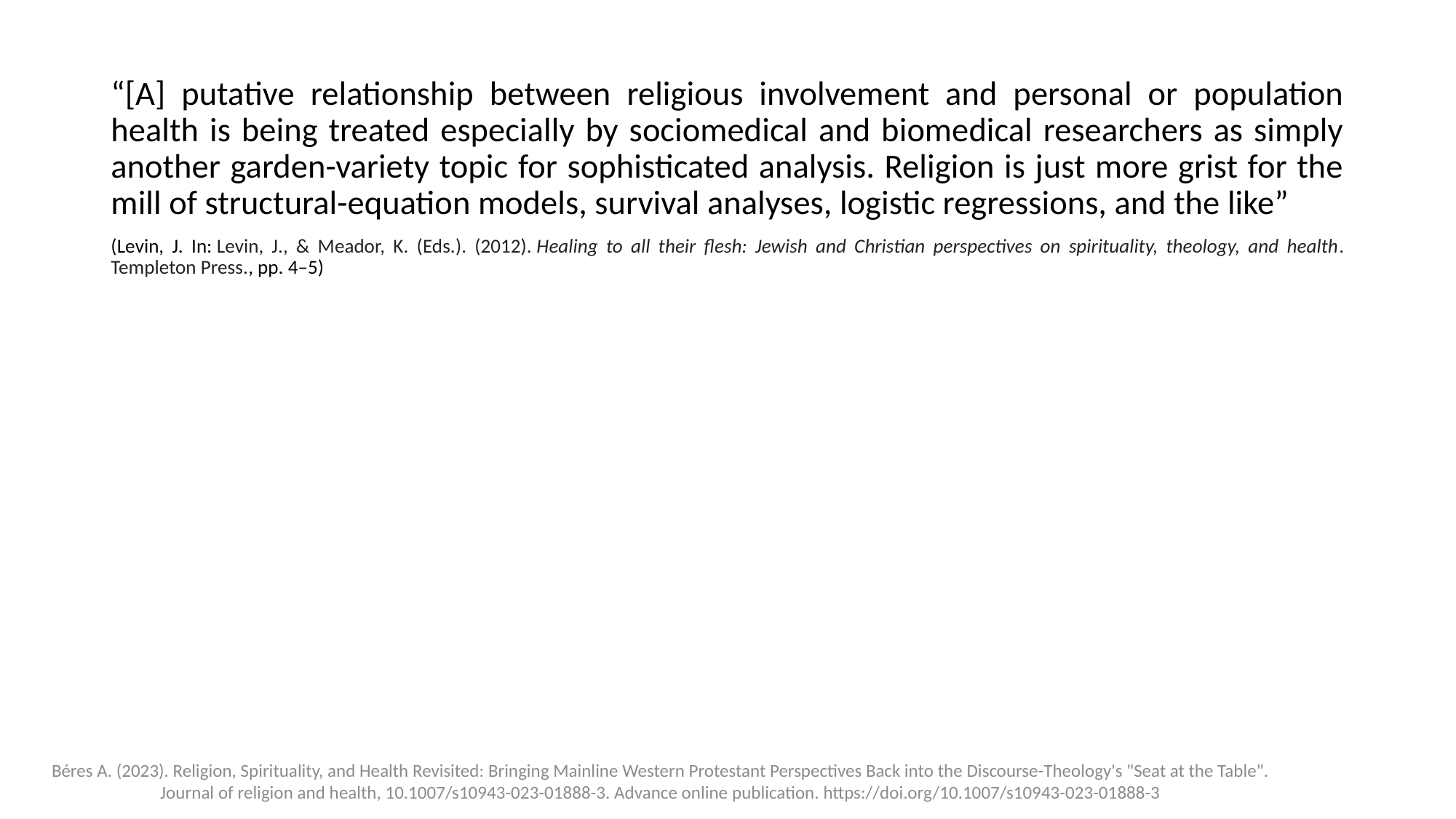

“[A] putative relationship between religious involvement and personal or population health is being treated especially by sociomedical and biomedical researchers as simply another garden-variety topic for sophisticated analysis. Religion is just more grist for the mill of structural-equation models, survival analyses, logistic regressions, and the like”
(Levin, J. In: Levin, J., & Meador, K. (Eds.). (2012). Healing to all their flesh: Jewish and Christian perspectives on spirituality, theology, and health. Templeton Press., pp. 4–5)
Béres A. (2023). Religion, Spirituality, and Health Revisited: Bringing Mainline Western Protestant Perspectives Back into the Discourse-Theology's "Seat at the Table". Journal of religion and health, 10.1007/s10943-023-01888-3. Advance online publication. https://doi.org/10.1007/s10943-023-01888-3​